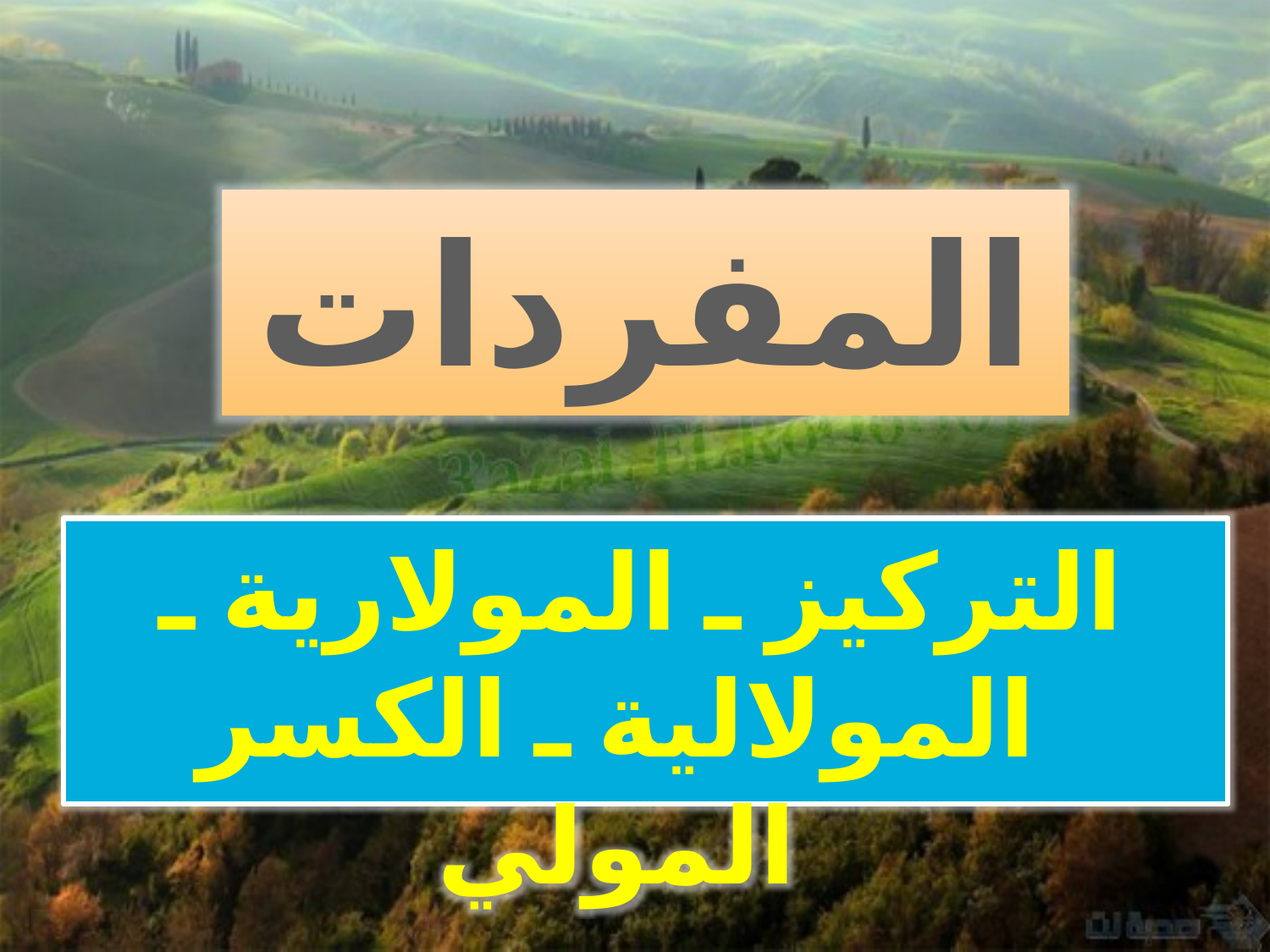

المفردات
التركيز ـ المولارية ـ المولالية ـ الكسر المولي